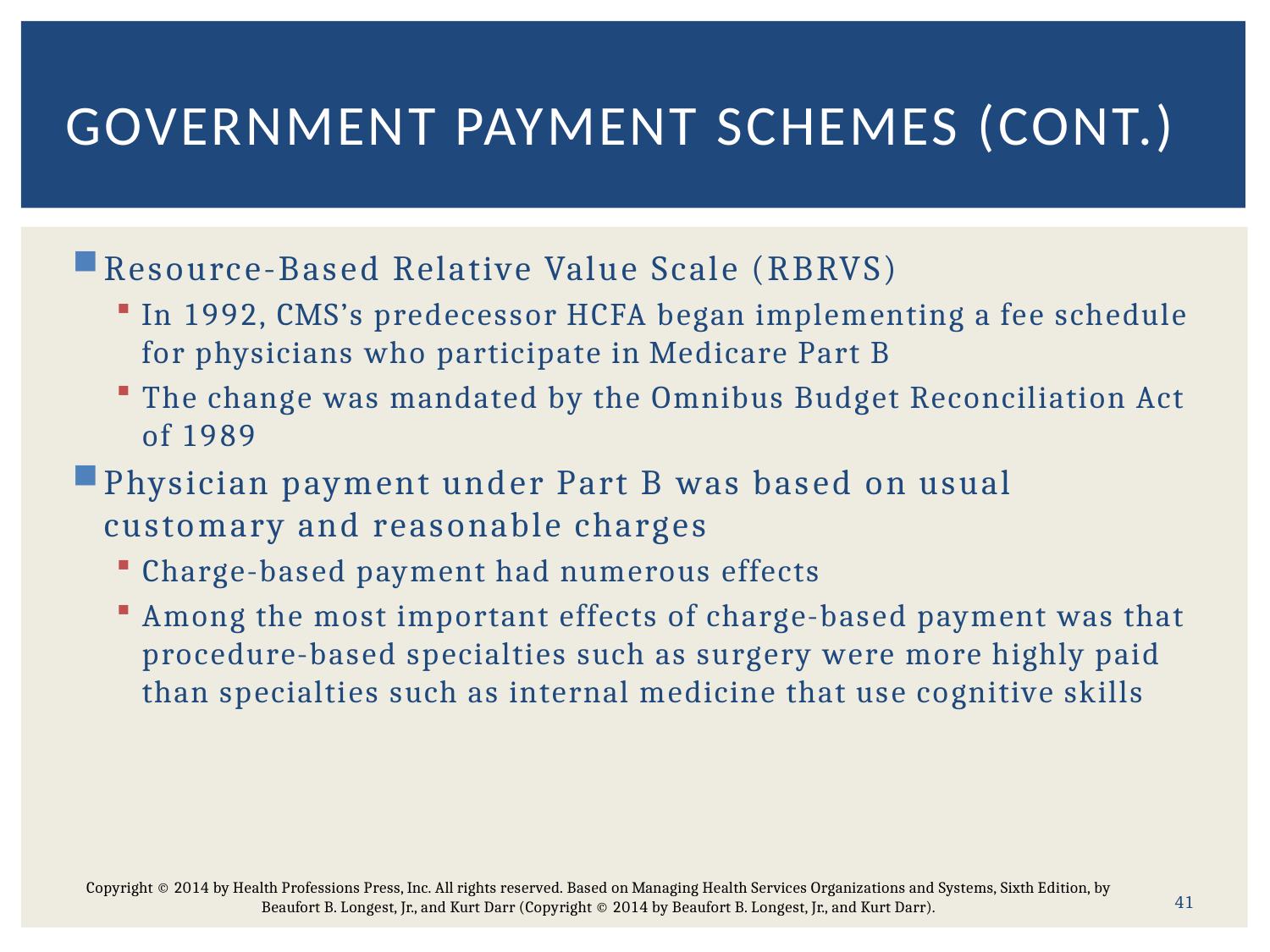

# Government Payment Schemes (Cont.)
Resource-Based Relative Value Scale (RBRVS)
In 1992, CMS’s predecessor HCFA began implementing a fee schedule for physicians who participate in Medicare Part B
The change was mandated by the Omnibus Budget Reconciliation Act of 1989
Physician payment under Part B was based on usual customary and reasonable charges
Charge-based payment had numerous effects
Among the most important effects of charge-based payment was that procedure-based specialties such as surgery were more highly paid than specialties such as internal medicine that use cognitive skills

Copyright © 2014 by Health Professions Press, Inc. All rights reserved. Based on Managing Health Services Organizations and Systems, Sixth Edition, by Beaufort B. Longest, Jr., and Kurt Darr (Copyright © 2014 by Beaufort B. Longest, Jr., and Kurt Darr).
41